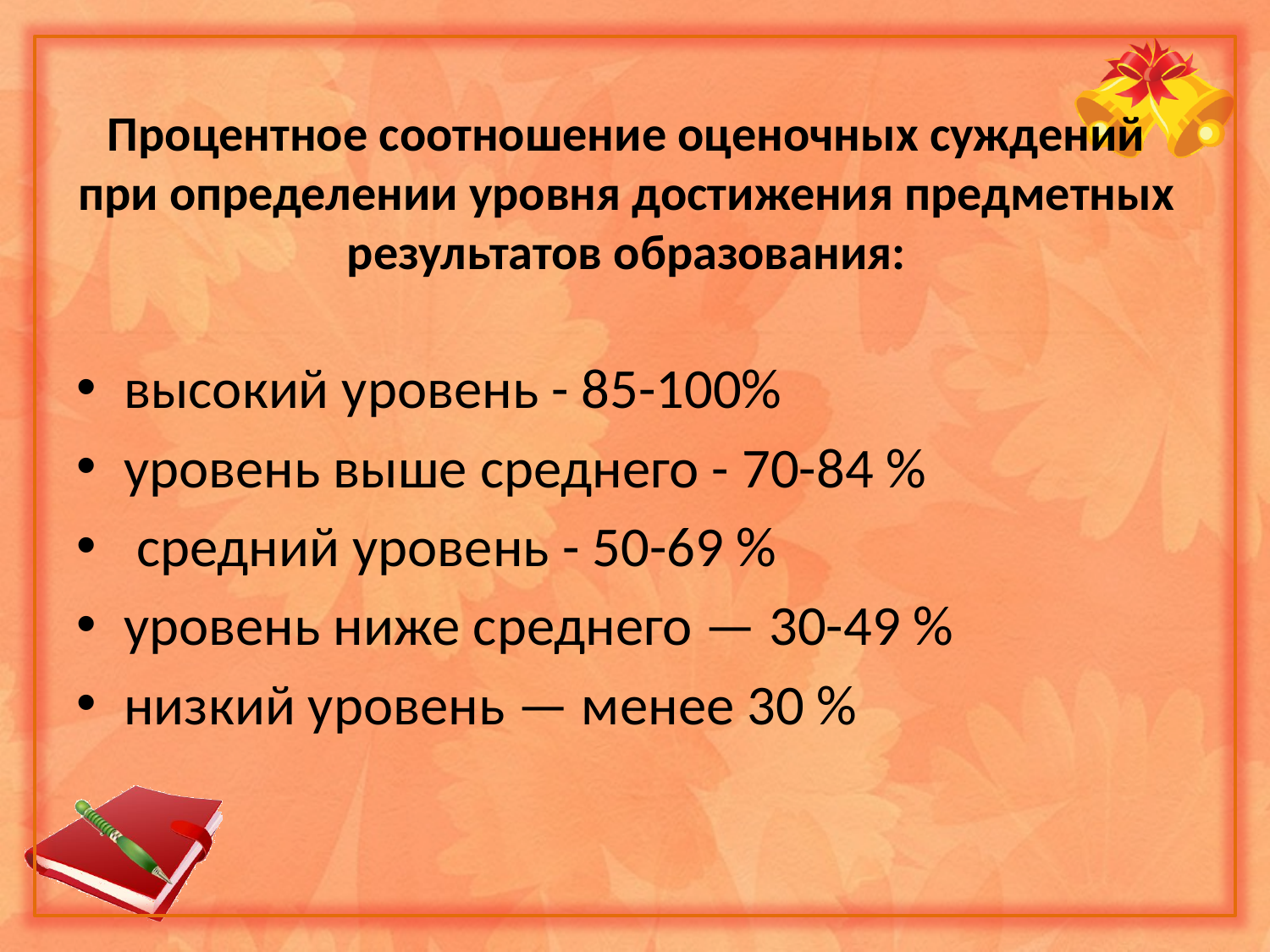

Процентное соотношение оценочных суждений при определении уровня достижения предметных результатов образования:
высокий уровень - 85-100%
уровень выше среднего - 70-84 %
 средний уровень - 50-69 %
уровень ниже среднего — 30-49 %
низкий уровень — менее 30 %